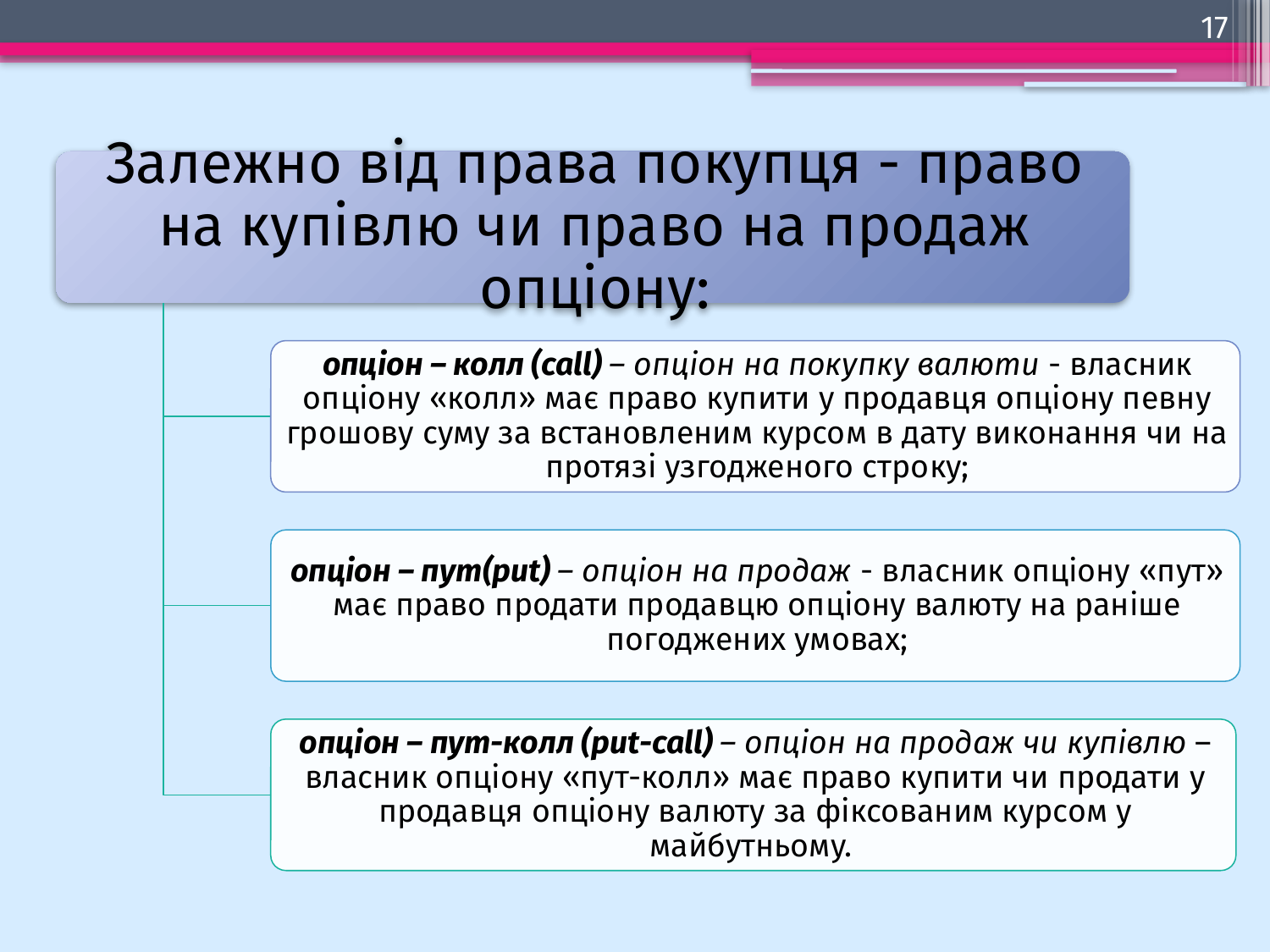

17
Залежно від права покупця - право на купівлю чи право на продаж опціону:
опціон – колл (call) – опціон на покупку валюти - власник опціону «колл» має право купити у продавця опціону певну грошову суму за встановленим курсом в дату виконання чи на протязі узгодженого строку;
опціон – пут(put) – опціон на продаж - власник опціону «пут» має право продати продавцю опціону валюту на раніше погоджених умовах;
опціон – пут-колл (put-call) – опціон на продаж чи купівлю – власник опціону «пут-колл» має право купити чи продати у продавця опціону валюту за фіксованим курсом у майбутньому.